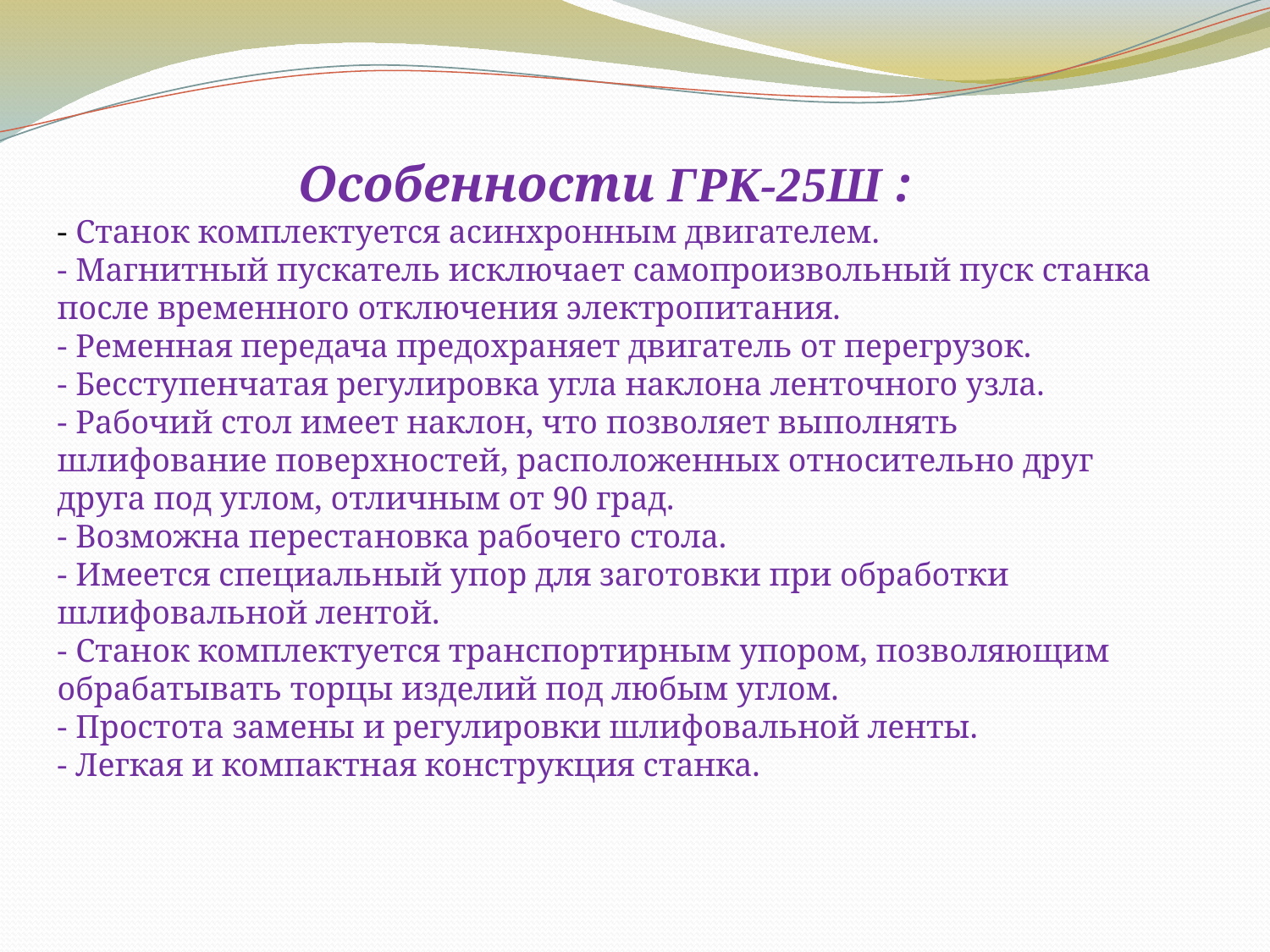

Особенности ГРК-25Ш :
- Станок комплектуется асинхронным двигателем.
- Магнитный пускатель исключает самопроизвольный пуск станка после временного отключения электропитания.
- Ременная передача предохраняет двигатель от перегрузок.
- Бесступенчатая регулировка угла наклона ленточного узла.
- Рабочий стол имеет наклон, что позволяет выполнять шлифование поверхностей, расположенных относительно друг друга под углом, отличным от 90 град.
- Возможна перестановка рабочего стола.
- Имеется специальный упор для заготовки при обработки шлифовальной лентой.
- Станок комплектуется транспортирным упором, позволяющим обрабатывать торцы изделий под любым углом.
- Простота замены и регулировки шлифовальной ленты.
- Легкая и компактная конструкция станка.